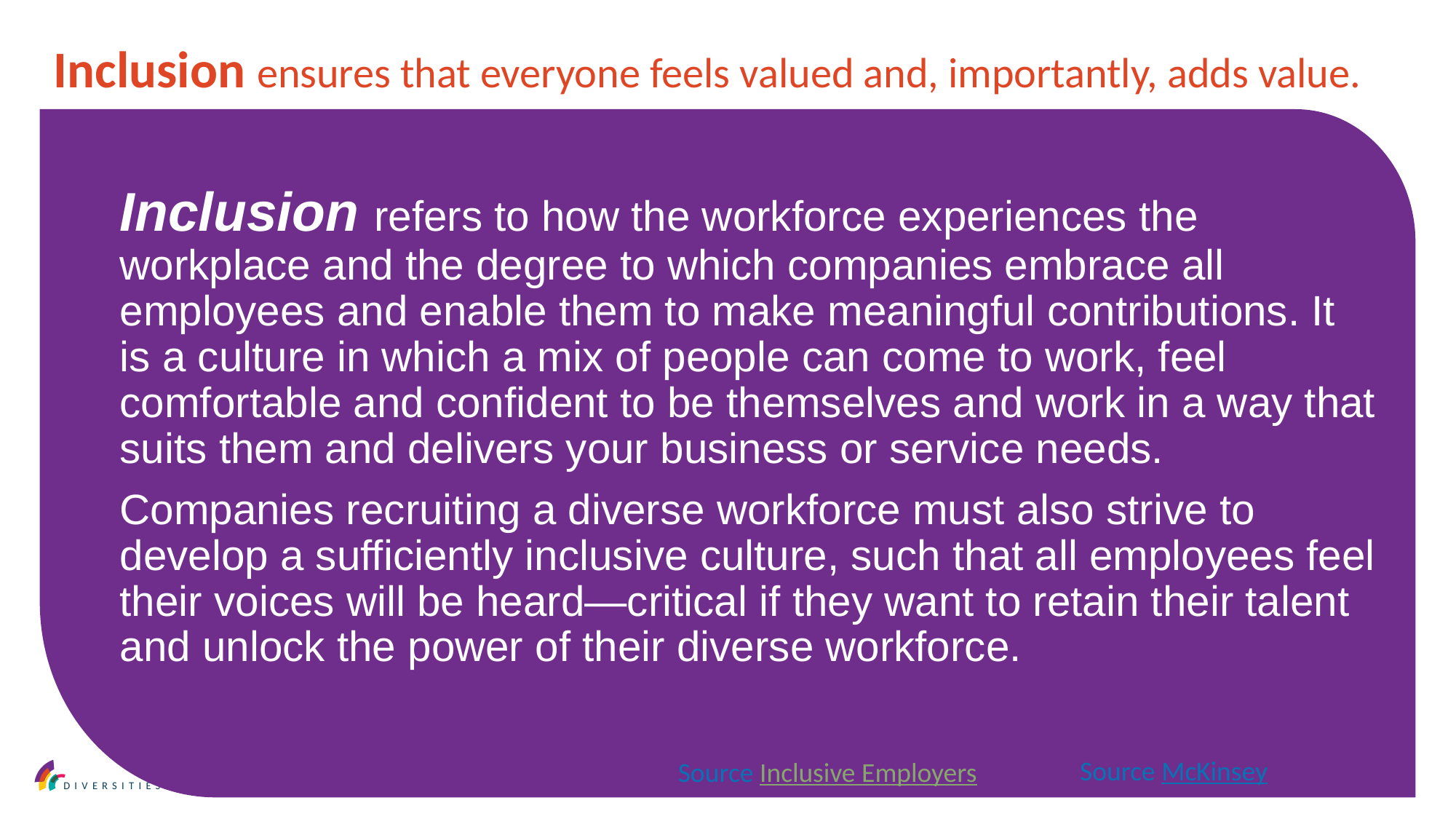

Inclusion ensures that everyone feels valued and, importantly, adds value.
Inclusion refers to how the workforce experiences the workplace and the degree to which companies embrace all employees and enable them to make meaningful contributions. It is a culture in which a mix of people can come to work, feel comfortable and confident to be themselves and work in a way that suits them and delivers your business or service needs.
Companies recruiting a diverse workforce must also strive to develop a sufficiently inclusive culture, such that all employees feel their voices will be heard—critical if they want to retain their talent and unlock the power of their diverse workforce.
Source McKinsey
Source Inclusive Employers